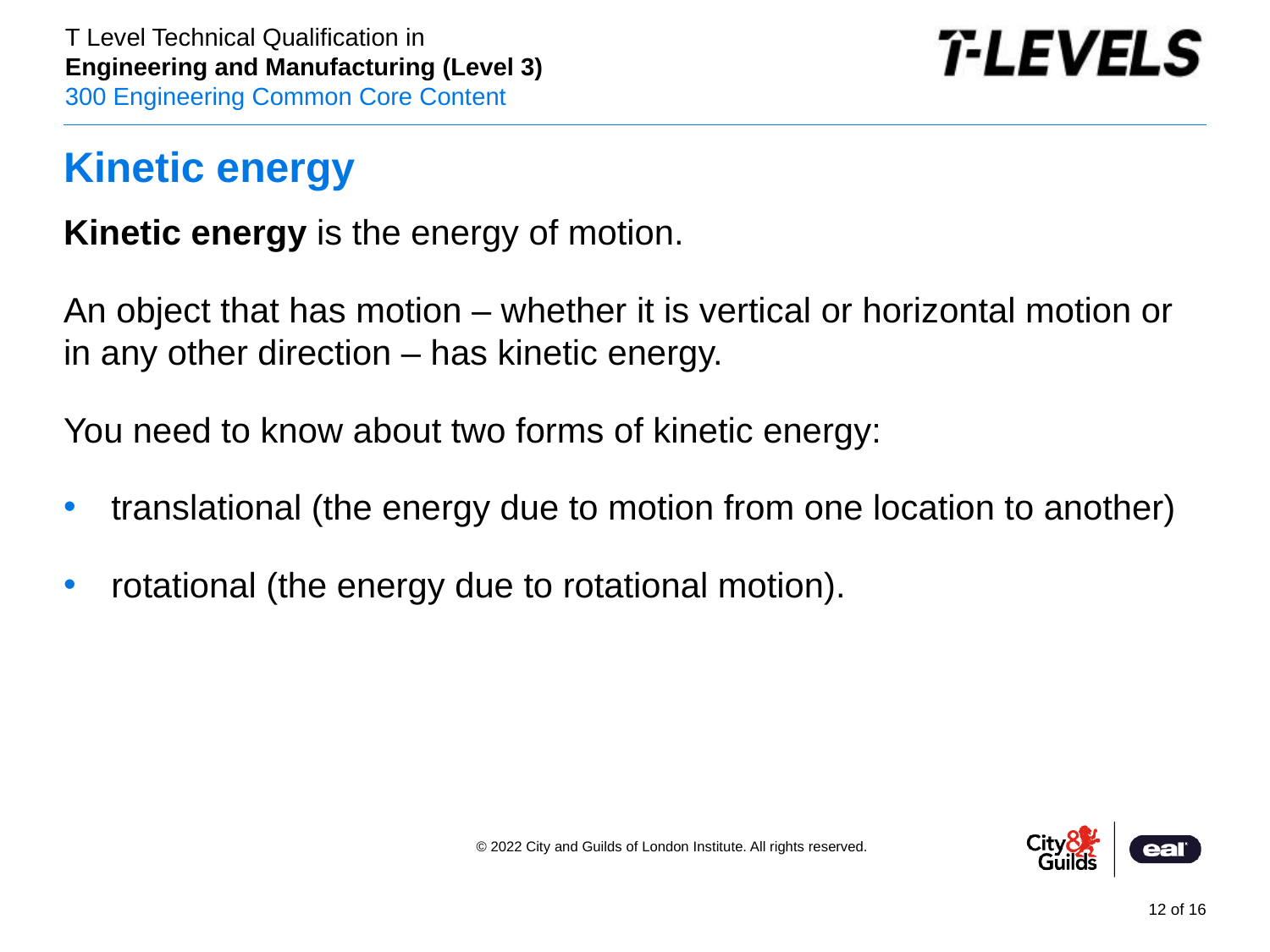

# Kinetic energy
Kinetic energy is the energy of motion.
An object that has motion – whether it is vertical or horizontal motion or in any other direction – has kinetic energy.
You need to know about two forms of kinetic energy:
translational (the energy due to motion from one location to another)
rotational (the energy due to rotational motion).